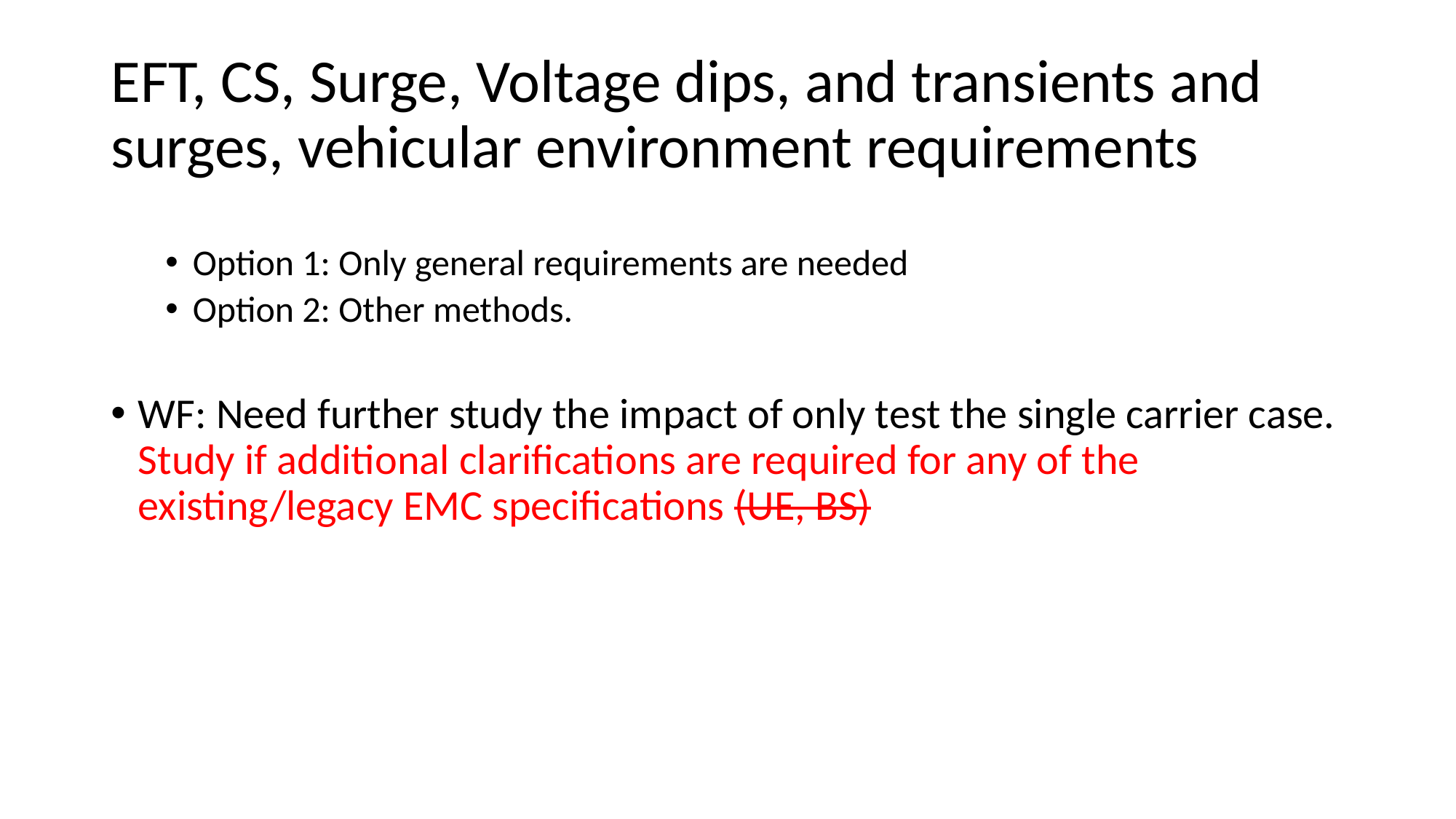

# EFT, CS, Surge, Voltage dips, and transients and surges, vehicular environment requirements

Option 1: Only general requirements are needed
Option 2: Other methods.

WF: Need further study the impact of only test the single carrier case. Study if additional clarifications are required for any of the existing/legacy EMC specifications (UE, BS)